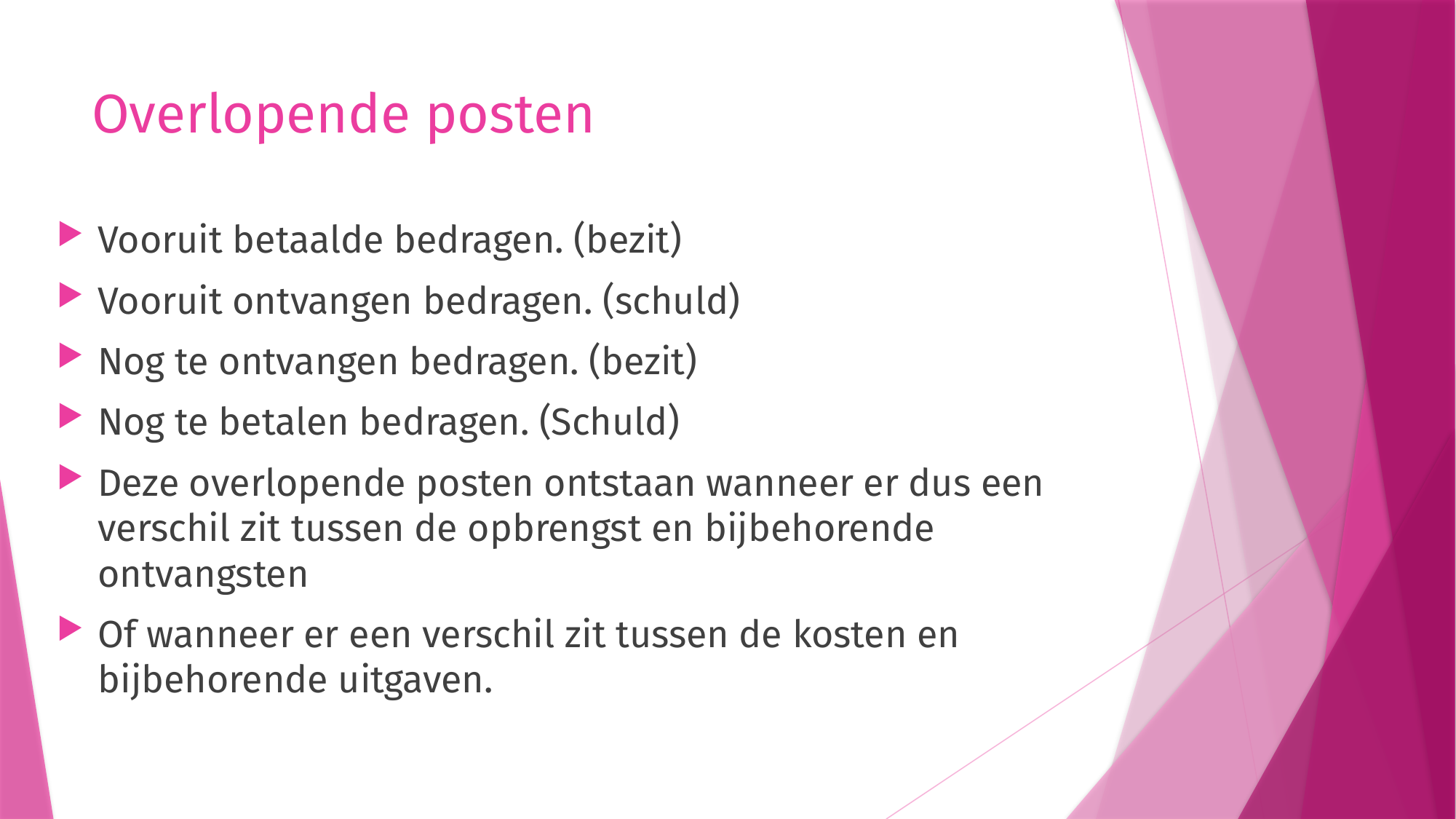

# Overlopende posten
Vooruit betaalde bedragen. (bezit)
Vooruit ontvangen bedragen. (schuld)
Nog te ontvangen bedragen. (bezit)
Nog te betalen bedragen. (Schuld)
Deze overlopende posten ontstaan wanneer er dus een verschil zit tussen de opbrengst en bijbehorende ontvangsten
Of wanneer er een verschil zit tussen de kosten en bijbehorende uitgaven.